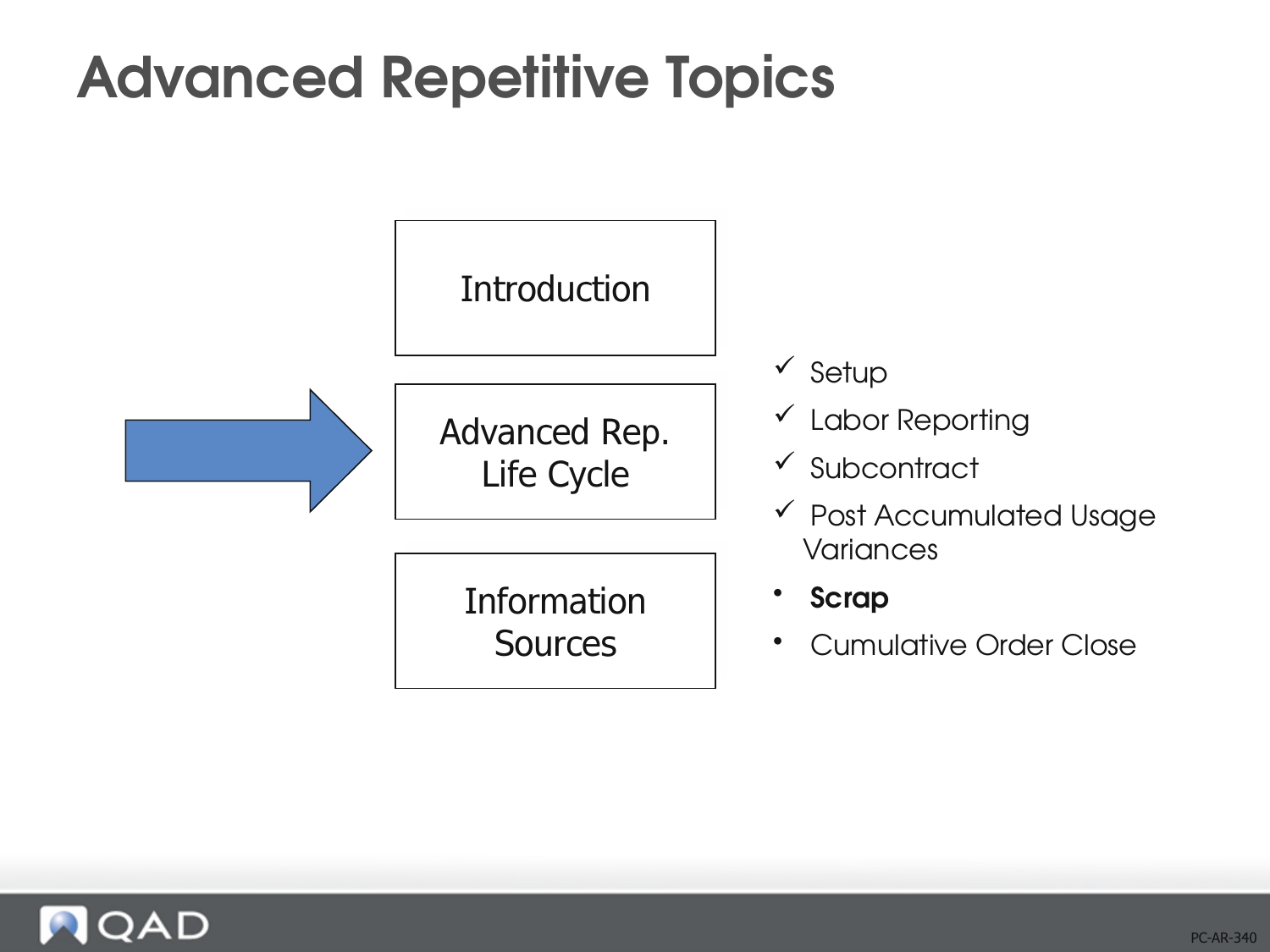

# Advanced Repetitive Topics
Introduction
 Setup
 Labor Reporting
 Subcontract
 Post Accumulated Usage 	Variances
 Scrap
 Cumulative Order Close
Advanced Rep. Life Cycle

Information Sources
PC-AR-340